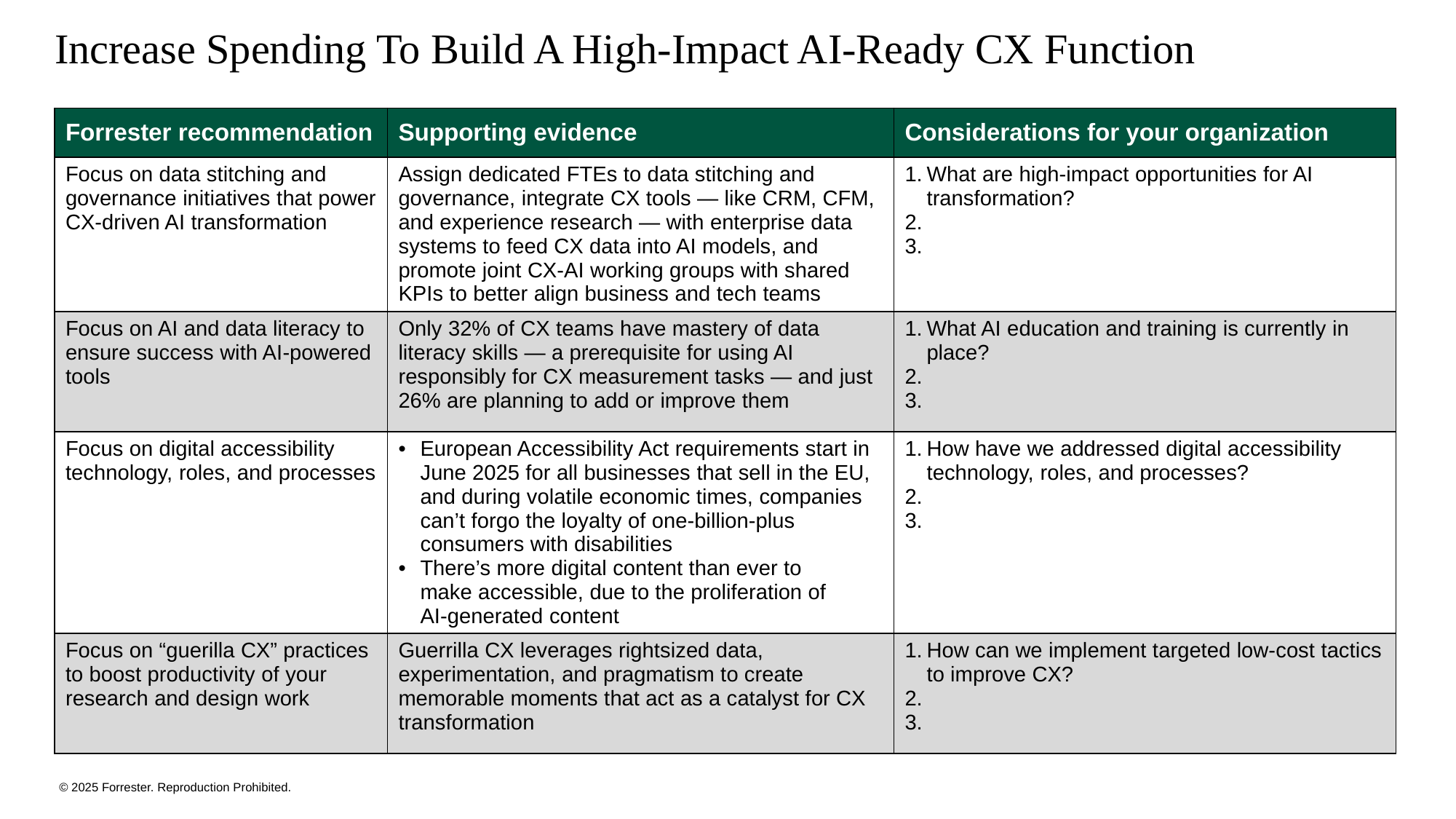

# Increase Spending To Build A High-Impact AI-Ready CX Function
| Forrester recommendation | Supporting evidence | Considerations for your organization |
| --- | --- | --- |
| Focus on data stitching and governance initiatives that power CX-driven AI transformation | Assign dedicated FTEs to data stitching and governance, integrate CX tools — like CRM, CFM, and experience research — with enterprise data systems to feed CX data into AI models, and promote joint CX-AI working groups with shared KPIs to better align business and tech teams | What are high-impact opportunities for AI transformation? |
| Focus on AI and data literacy to ensure success with AI-powered tools | Only 32% of CX teams have mastery of data literacy skills — a prerequisite for using AI responsibly for CX measurement tasks — and just 26% are planning to add or improve them | What AI education and training is currently in place? |
| Focus on digital accessibility technology, roles, and processes | European Accessibility Act requirements start in June 2025 for all businesses that sell in the EU, and during volatile economic times, companies can’t forgo the loyalty of one-billion-plus consumers with disabilities There’s more digital content than ever to make accessible, due to the proliferation of AI-generated content | How have we addressed digital accessibility technology, roles, and processes? |
| Focus on “guerilla CX” practices to boost productivity of your research and design work | Guerrilla CX leverages rightsized data, experimentation, and pragmatism to create memorable moments that act as a catalyst for CX transformation | How can we implement targeted low-cost tactics to improve CX? |